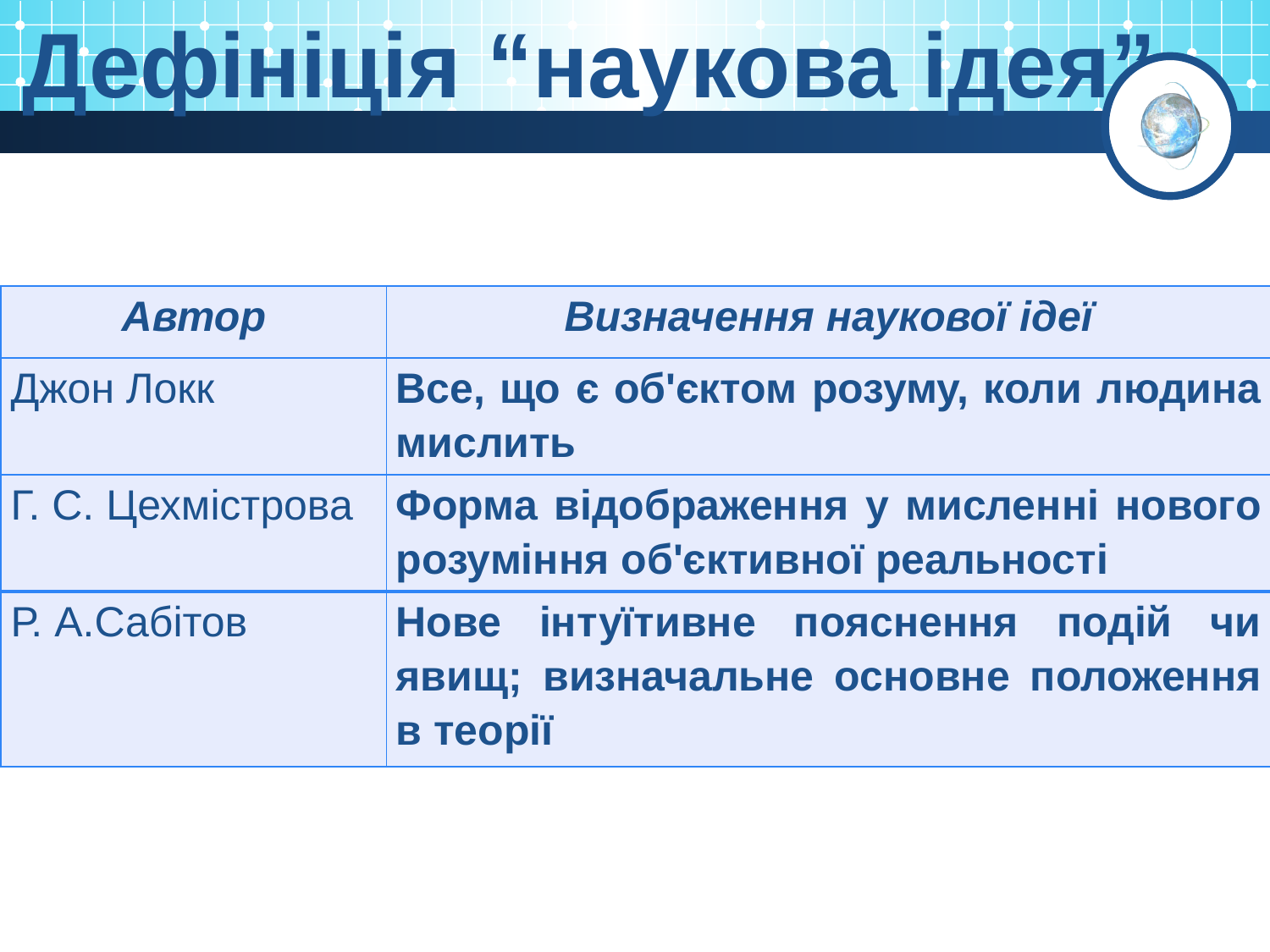

Дефініція “наукова ідея”
| Автор | Визначення наукової ідеї |
| --- | --- |
| Джон Локк | Все, що є об'єктом розуму, коли людина мислить |
| Г. С. Цехмістрова | Форма відображення у мисленні нового розуміння об'єктивної реальності |
| Р. А.Сабітов | Нове інтуїтивне пояснення подій чи явищ; визначальне основне положення в теорії |